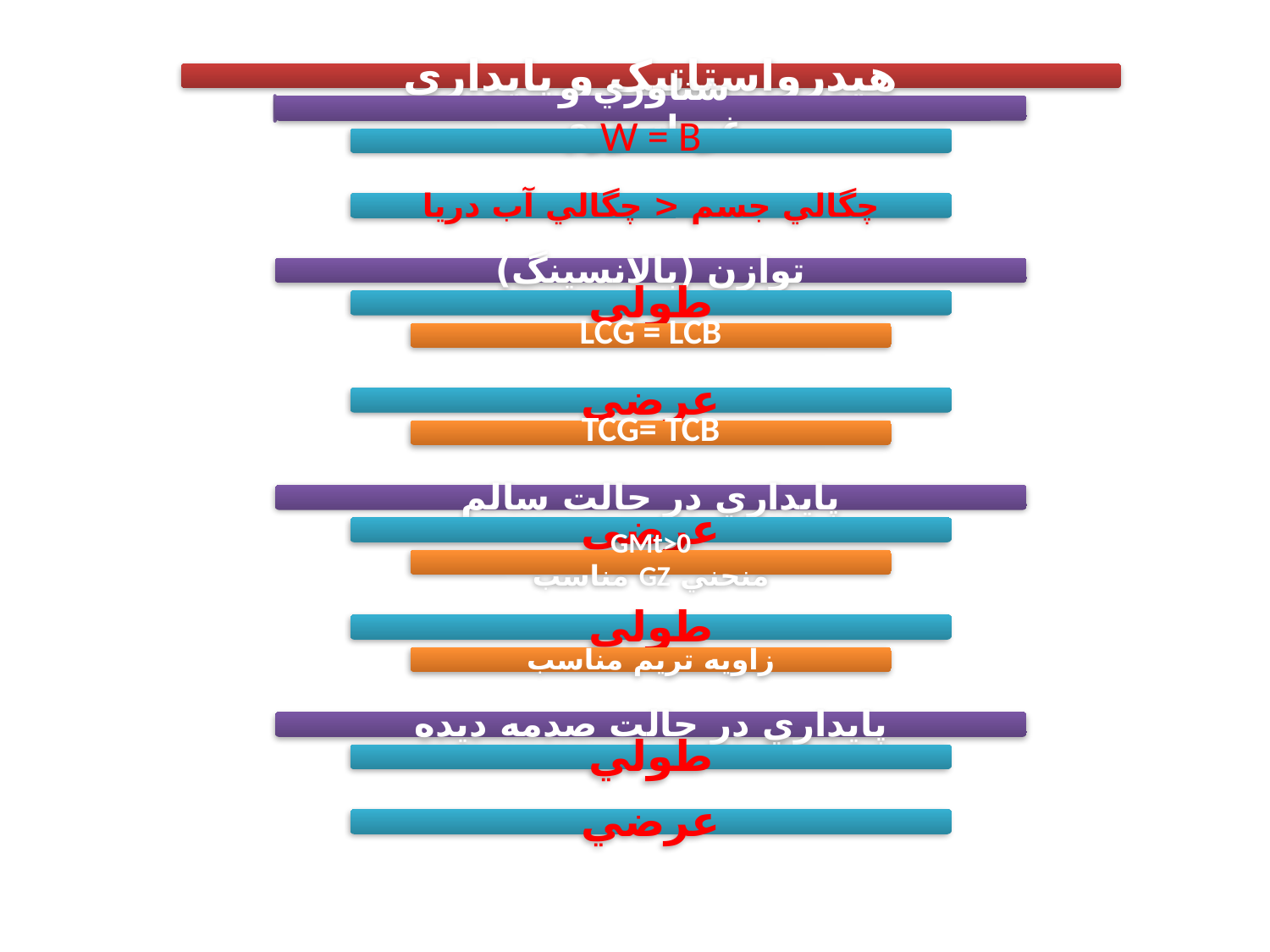

شناوري و
W = B
چگالي جسم < چگالي آب دريا
طولي
پايداري در حالت سالم
پايداري در حالت صدمه ديده
LCG = LCB
عرضي
GMt>0
منحني GZ مناسب
عرضي
TCG= TCB
طولي
طولي
عرضي
زاويه تريم مناسب